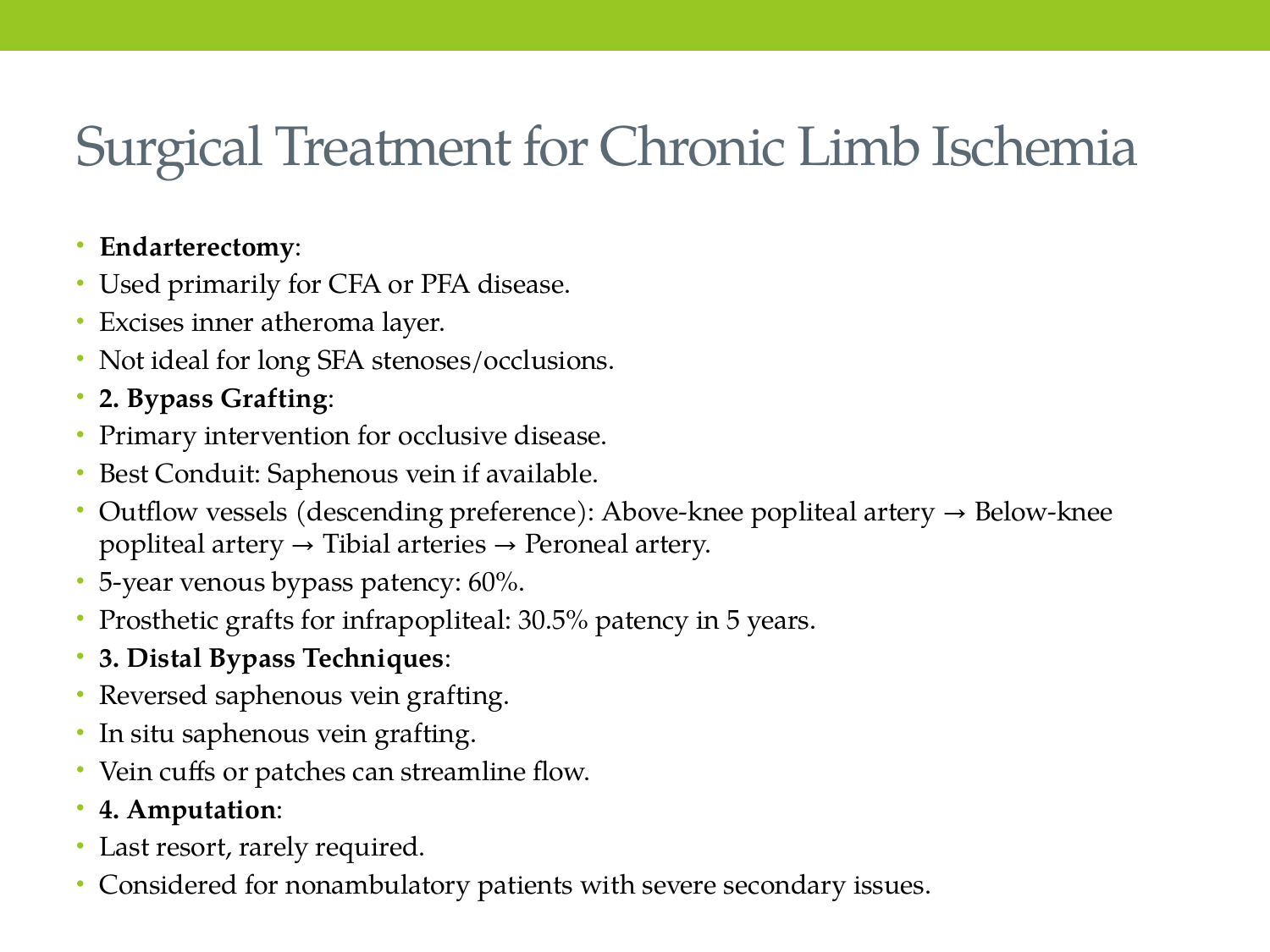

# Surgical Treatment for Chronic Limb Ischemia
Endarterectomy:
Used primarily for CFA or PFA disease.
Excises inner atheroma layer.
Not ideal for long SFA stenoses/occlusions.
2. Bypass Grafting:
Primary intervention for occlusive disease.
Best Conduit: Saphenous vein if available.
Outflow vessels (descending preference): Above-knee popliteal artery → Below-knee popliteal artery → Tibial arteries → Peroneal artery.
5-year venous bypass patency: 60%.
Prosthetic grafts for infrapopliteal: 30.5% patency in 5 years.
3. Distal Bypass Techniques:
Reversed saphenous vein grafting.
In situ saphenous vein grafting.
Vein cuffs or patches can streamline flow.
4. Amputation:
Last resort, rarely required.
Considered for nonambulatory patients with severe secondary issues.